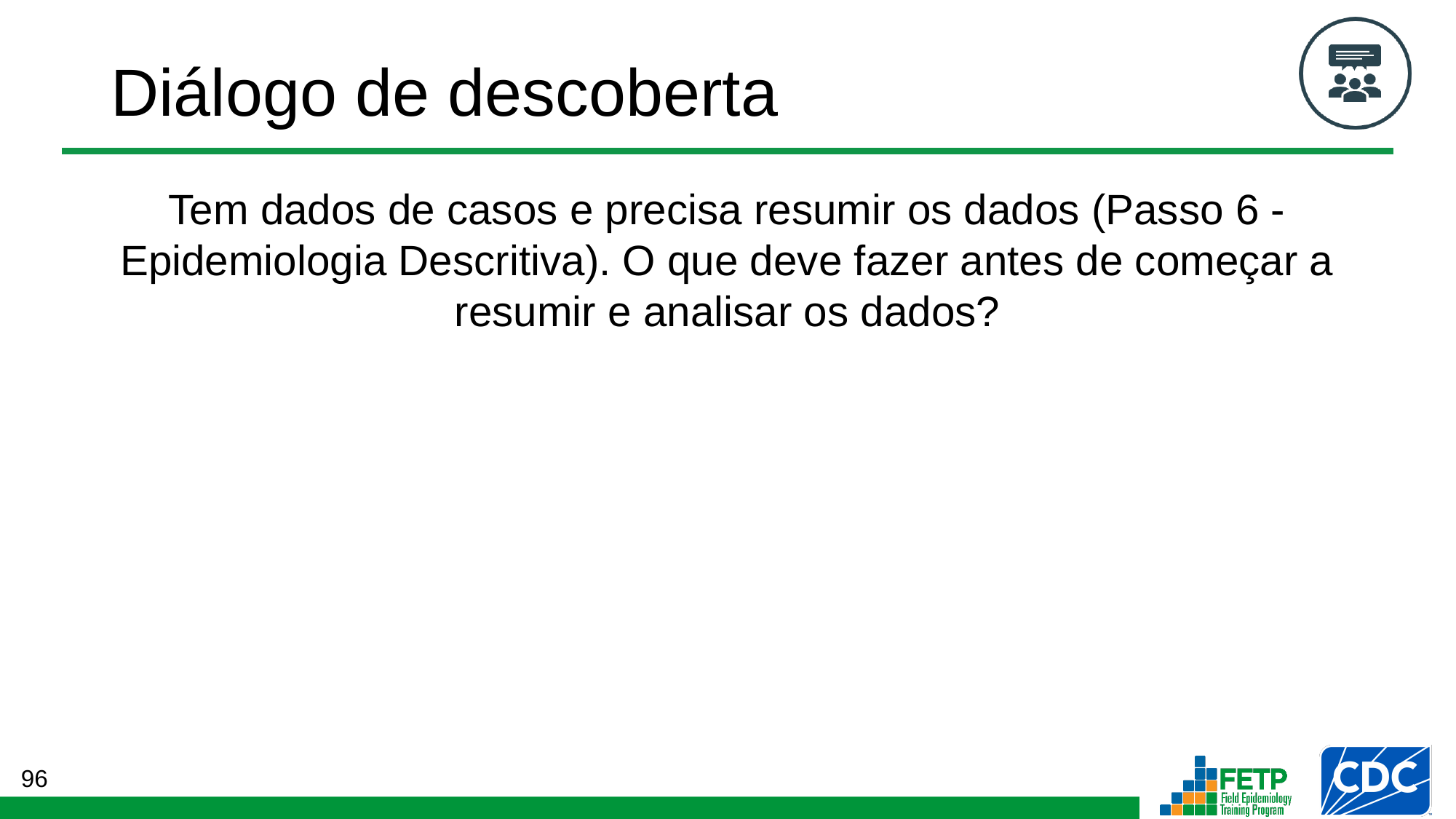

# Diálogo de descoberta
Tem dados de casos e precisa resumir os dados (Passo 6 - Epidemiologia Descritiva). O que deve fazer antes de começar a resumir e analisar os dados?